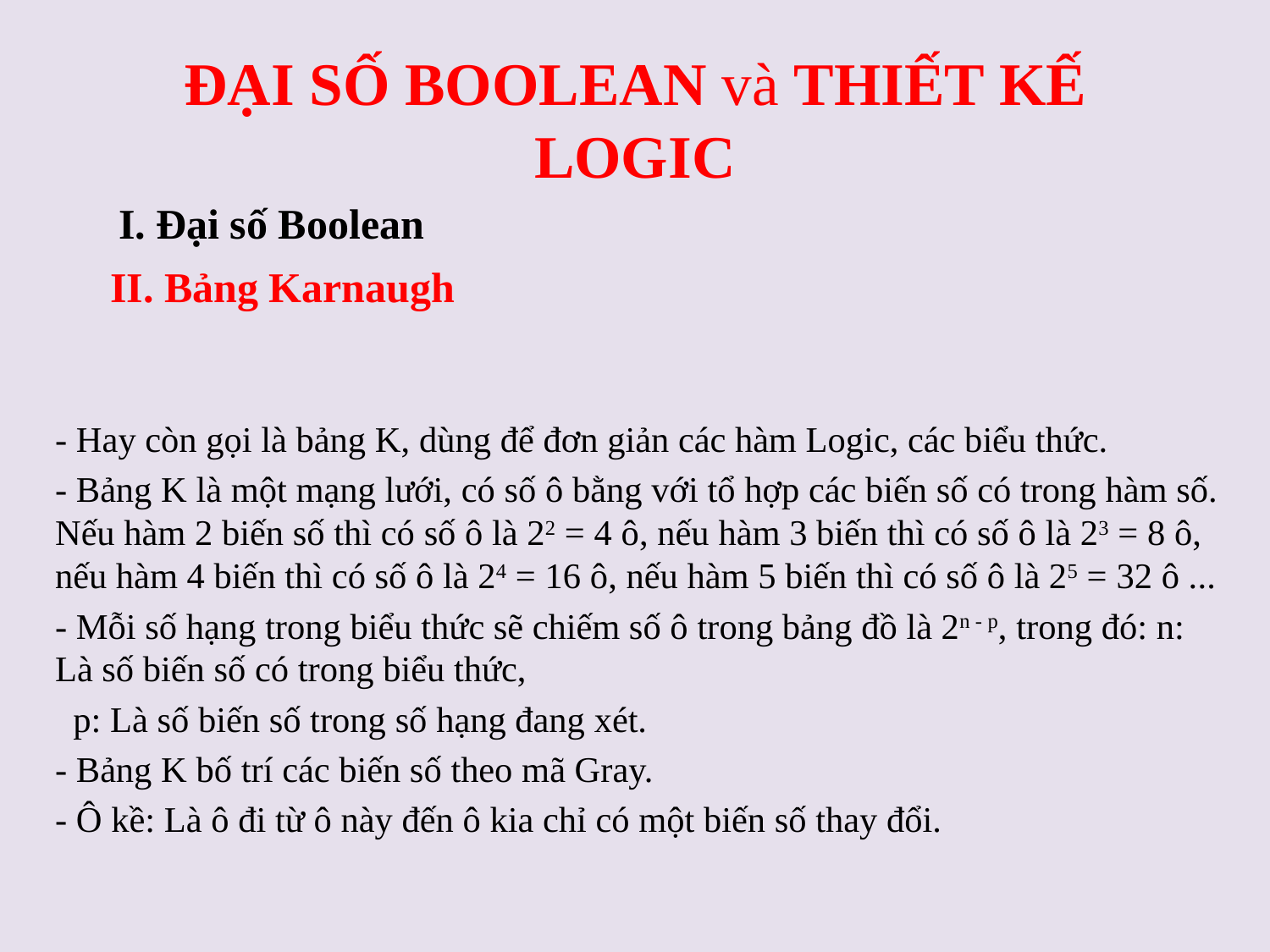

# đại số boolean và thiết kế logic
I. Đại số Boolean
II. Bảng Karnaugh
- Hay còn gọi là bảng K, dùng để đơn giản các hàm Logic, các biểu thức.
- Bảng K là một mạng lưới, có số ô bằng với tổ hợp các biến số có trong hàm số. Nếu hàm 2 biến số thì có số ô là 22 = 4 ô, nếu hàm 3 biến thì có số ô là 23 = 8 ô, nếu hàm 4 biến thì có số ô là 24 = 16 ô, nếu hàm 5 biến thì có số ô là 25 = 32 ô ...
- Mỗi số hạng trong biểu thức sẽ chiếm số ô trong bảng đồ là 2n - p, trong đó: n: Là số biến số có trong biểu thức,
  p: Là số biến số trong số hạng đang xét.
- Bảng K bố trí các biến số theo mã Gray.
- Ô kề: Là ô đi từ ô này đến ô kia chỉ có một biến số thay đổi.